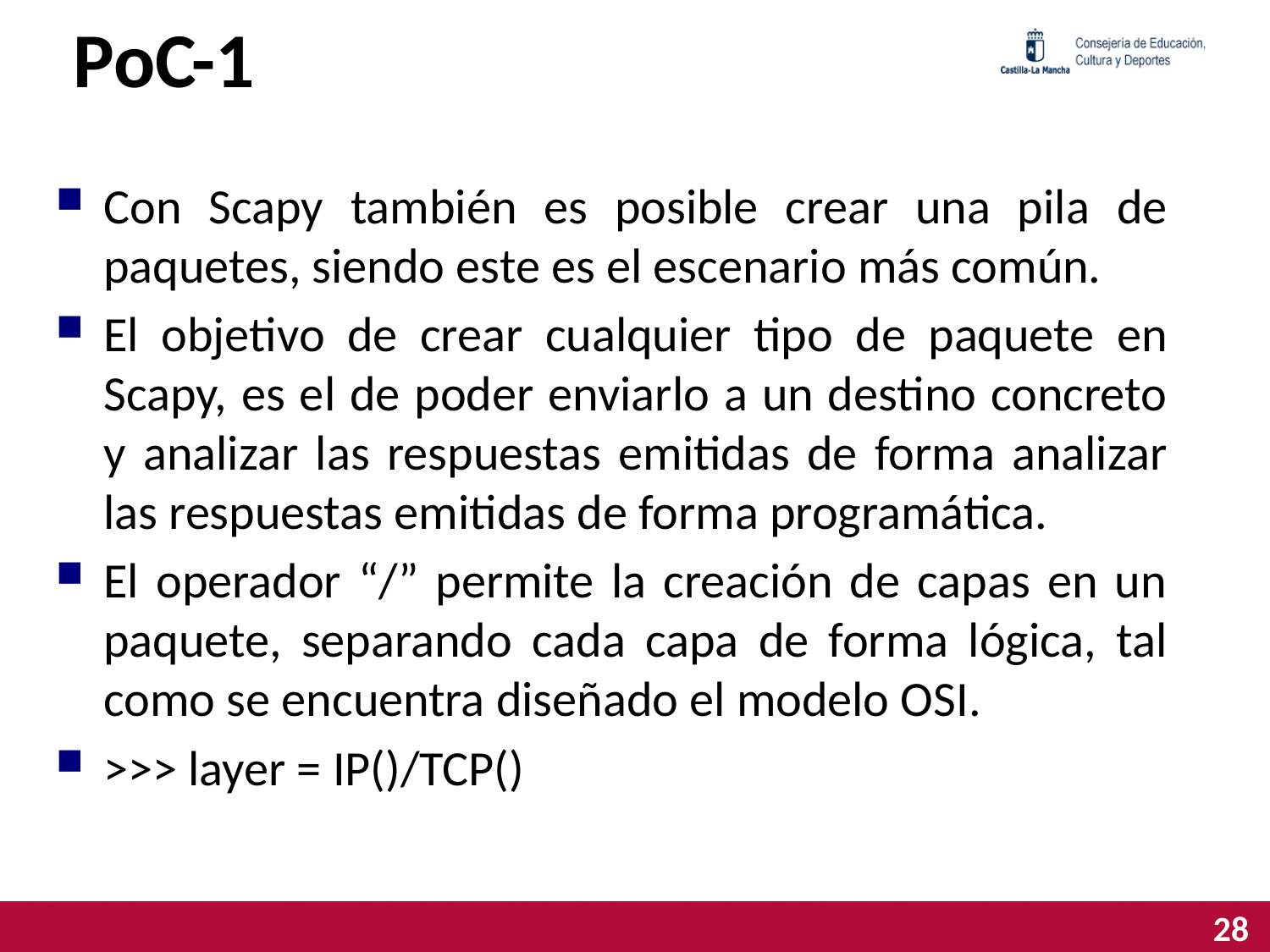

# PoC-1
Con Scapy también es posible crear una pila de paquetes, siendo este es el escenario más común.
El objetivo de crear cualquier tipo de paquete en Scapy, es el de poder enviarlo a un destino concreto y analizar las respuestas emitidas de forma analizar las respuestas emitidas de forma programática.
El operador “/” permite la creación de capas en un paquete, separando cada capa de forma lógica, tal como se encuentra diseñado el modelo OSI.
>>> layer = IP()/TCP()